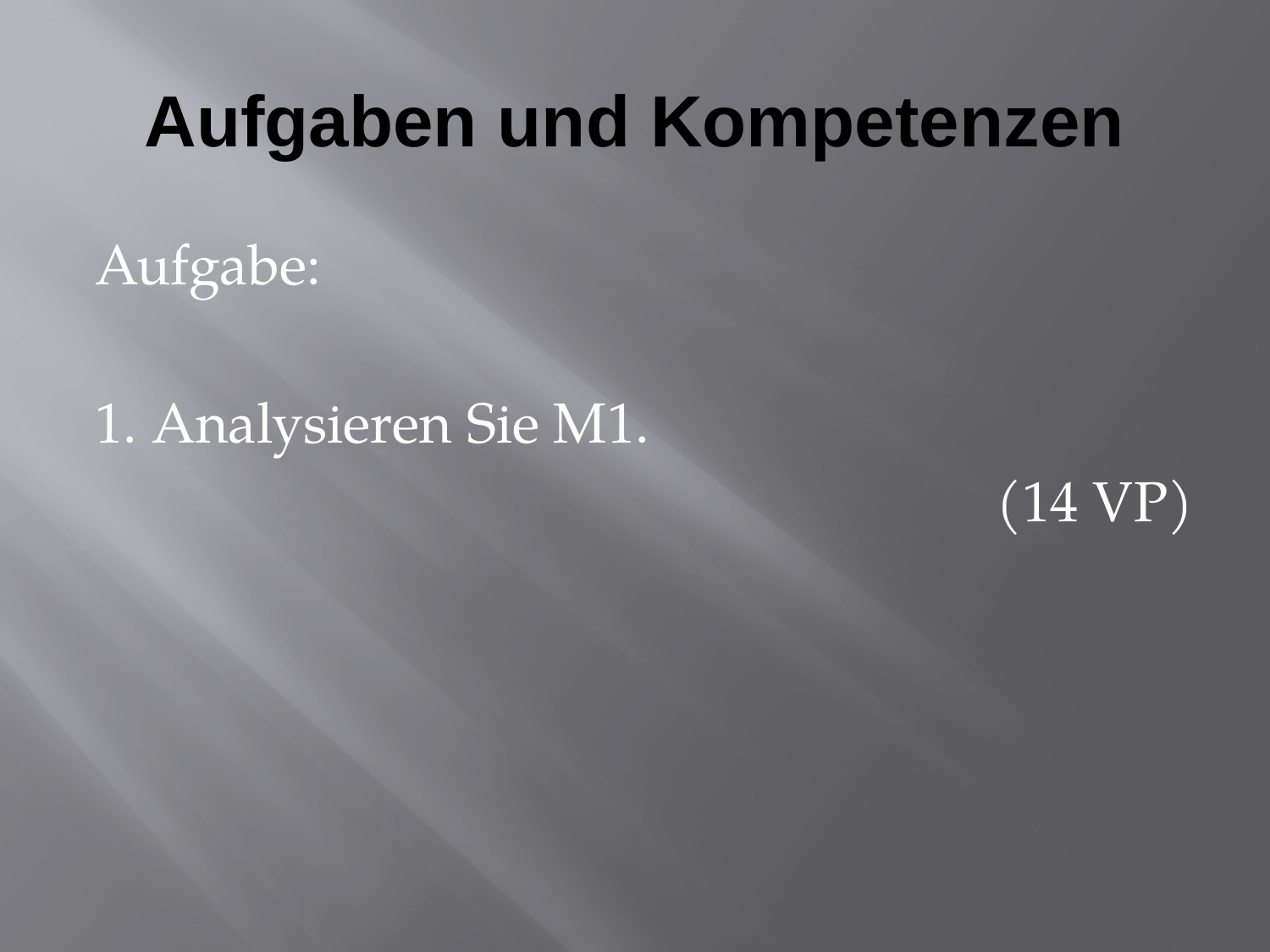

# Aufgaben und Kompetenzen
Aufgabe:

1. Analysieren Sie M1.
(14 VP)